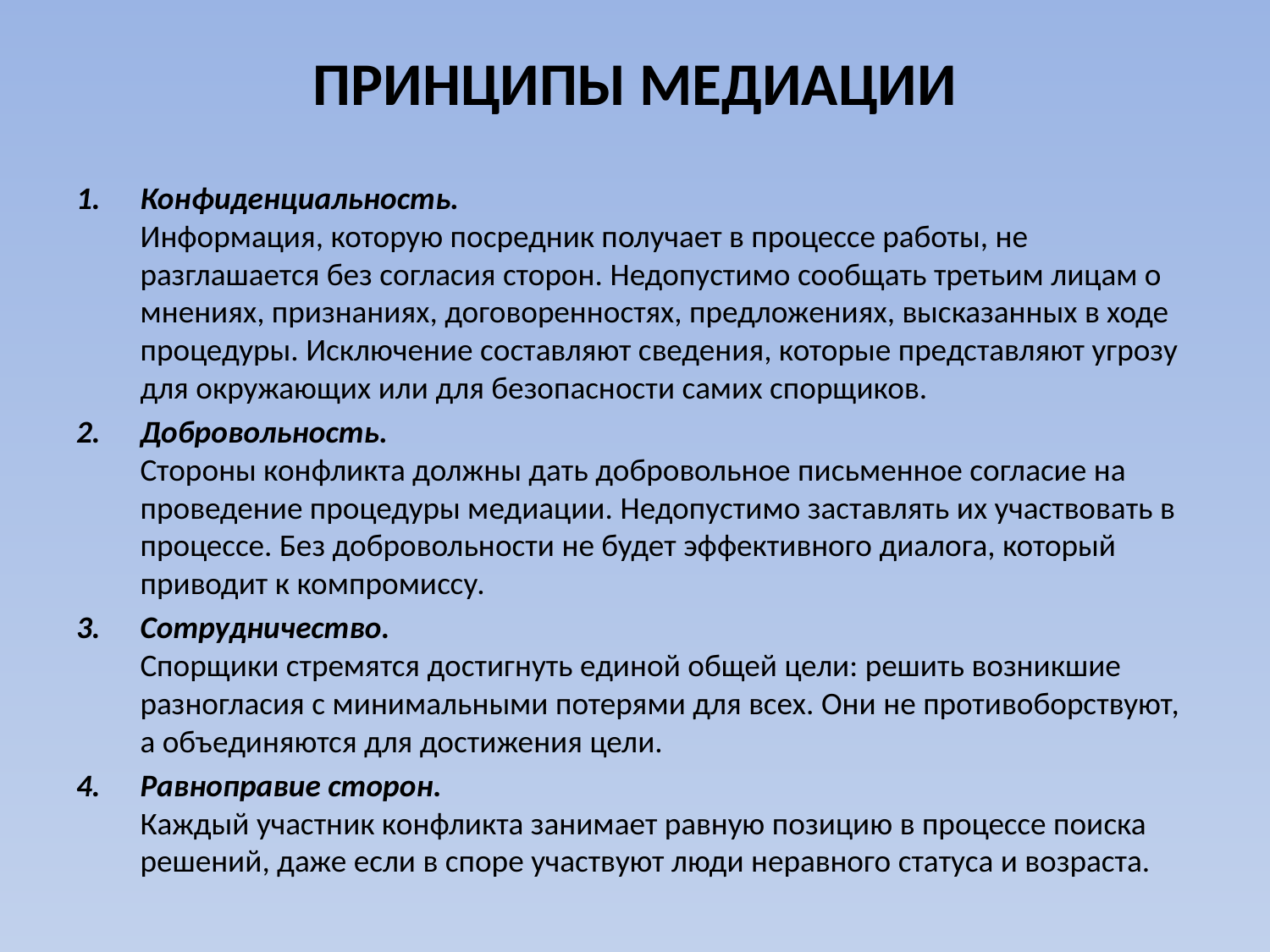

# ПРИНЦИПЫ МЕДИАЦИИ
Конфиденциальность.
Информация, которую посредник получает в процессе работы, не разглашается без согласия сторон. Недопустимо сообщать третьим лицам о мнениях, признаниях, договоренностях, предложениях, высказанных в ходе процедуры. Исключение составляют сведения, которые представляют угрозу для окружающих или для безопасности самих спорщиков.
Добровольность.
Стороны конфликта должны дать добровольное письменное согласие на проведение процедуры медиации. Недопустимо заставлять их участвовать в процессе. Без добровольности не будет эффективного диалога, который приводит к компромиссу.
Сотрудничество.
Спорщики стремятся достигнуть единой общей цели: решить возникшие разногласия с минимальными потерями для всех. Они не противоборствуют, а объединяются для достижения цели.
Равноправие сторон.
Каждый участник конфликта занимает равную позицию в процессе поиска решений, даже если в споре участвуют люди неравного статуса и возраста.